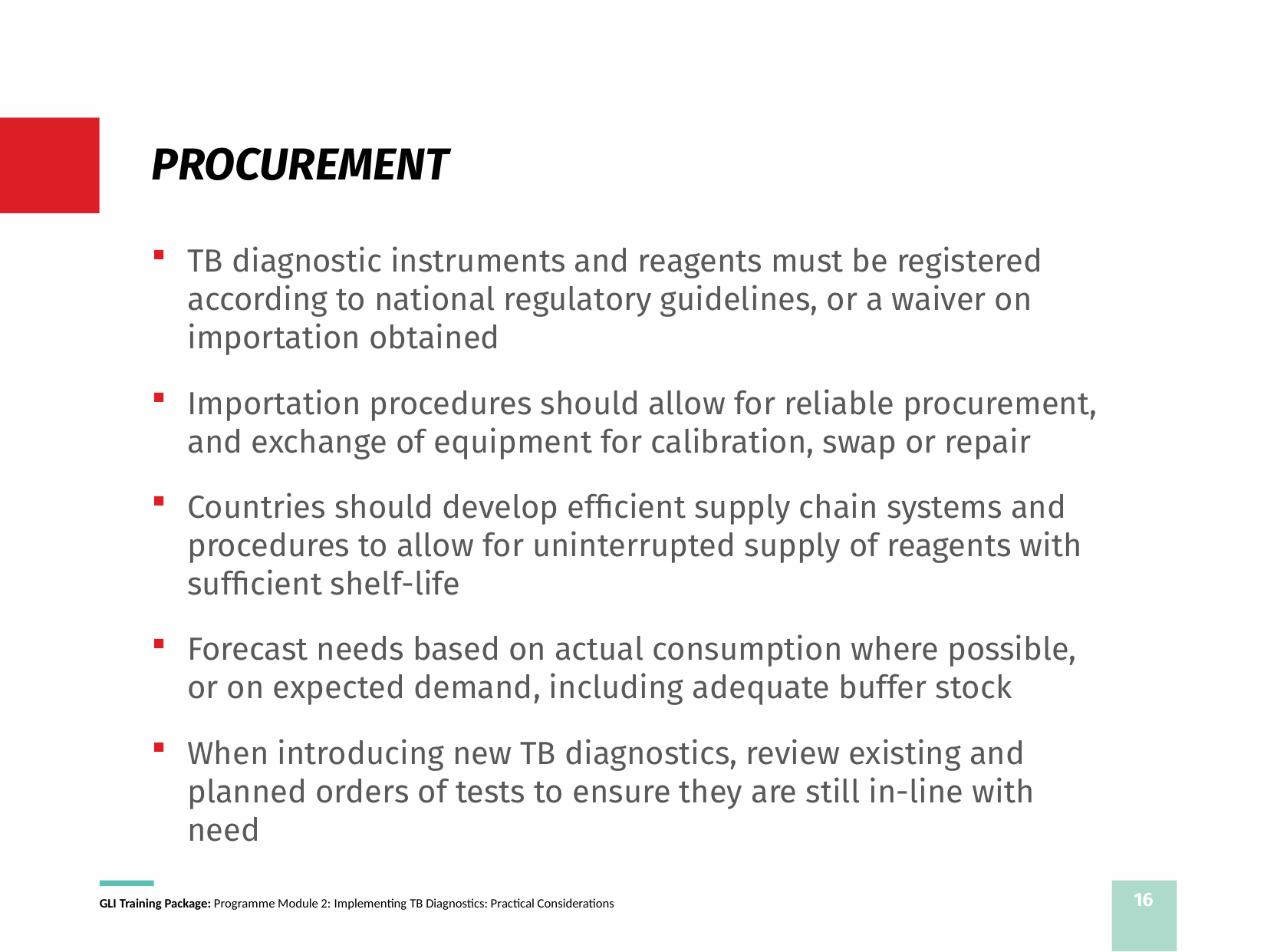

# PROCUREMENT
TB diagnostic instruments and reagents must be registered according to national regulatory guidelines, or a waiver on importation obtained
Importation procedures should allow for reliable procurement, and exchange of equipment for calibration, swap or repair
Countries should develop efficient supply chain systems and procedures to allow for uninterrupted supply of reagents with sufficient shelf-life
Forecast needs based on actual consumption where possible, or on expected demand, including adequate buffer stock
When introducing new TB diagnostics, review existing and planned orders of tests to ensure they are still in-line with need